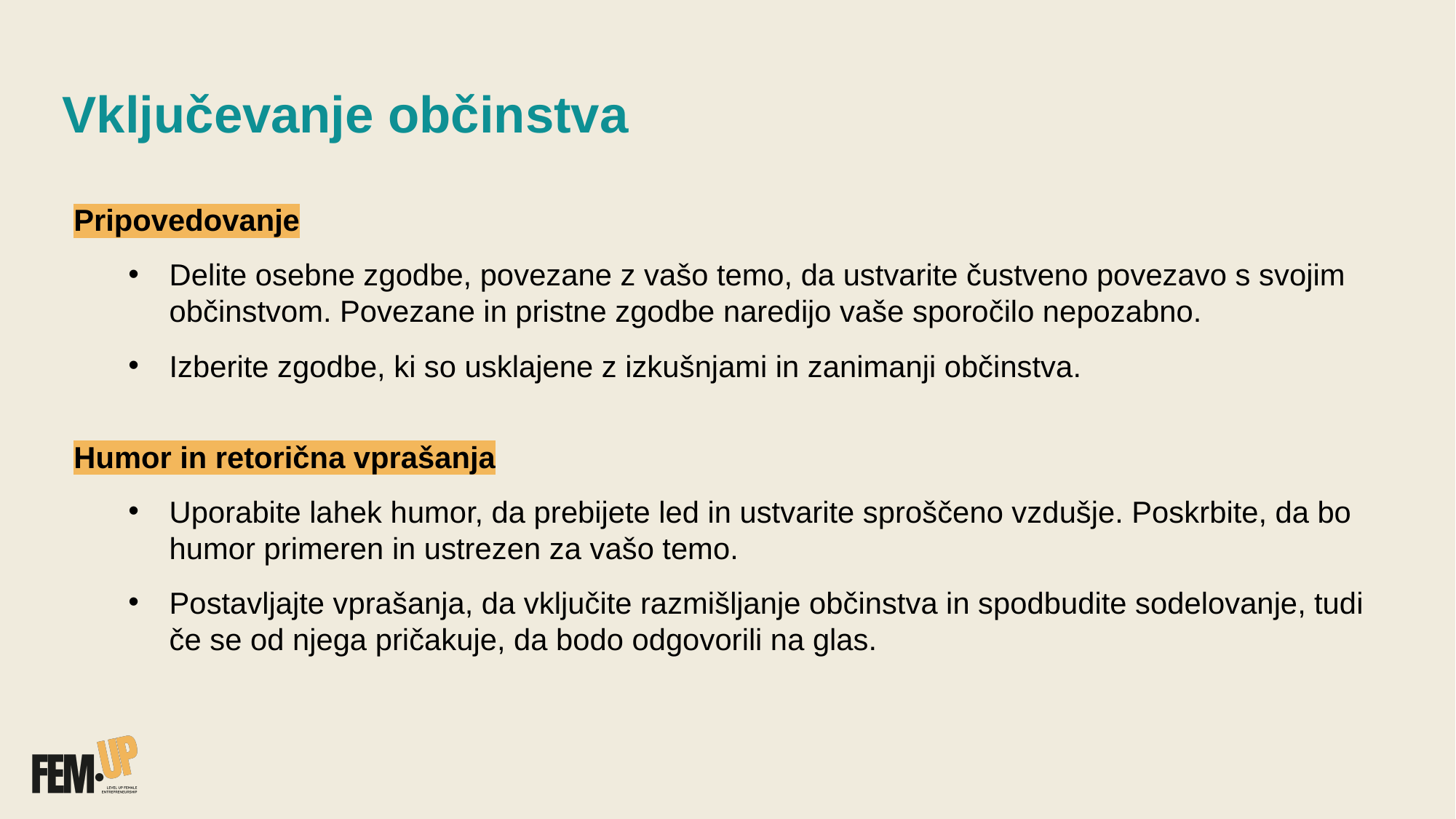

# Vključevanje občinstva
Pripovedovanje
Delite osebne zgodbe, povezane z vašo temo, da ustvarite čustveno povezavo s svojim občinstvom. Povezane in pristne zgodbe naredijo vaše sporočilo nepozabno.
Izberite zgodbe, ki so usklajene z izkušnjami in zanimanji občinstva.

Humor in retorična vprašanja
Uporabite lahek humor, da prebijete led in ustvarite sproščeno vzdušje. Poskrbite, da bo humor primeren in ustrezen za vašo temo.
Postavljajte vprašanja, da vključite razmišljanje občinstva in spodbudite sodelovanje, tudi če se od njega pričakuje, da bodo odgovorili na glas.